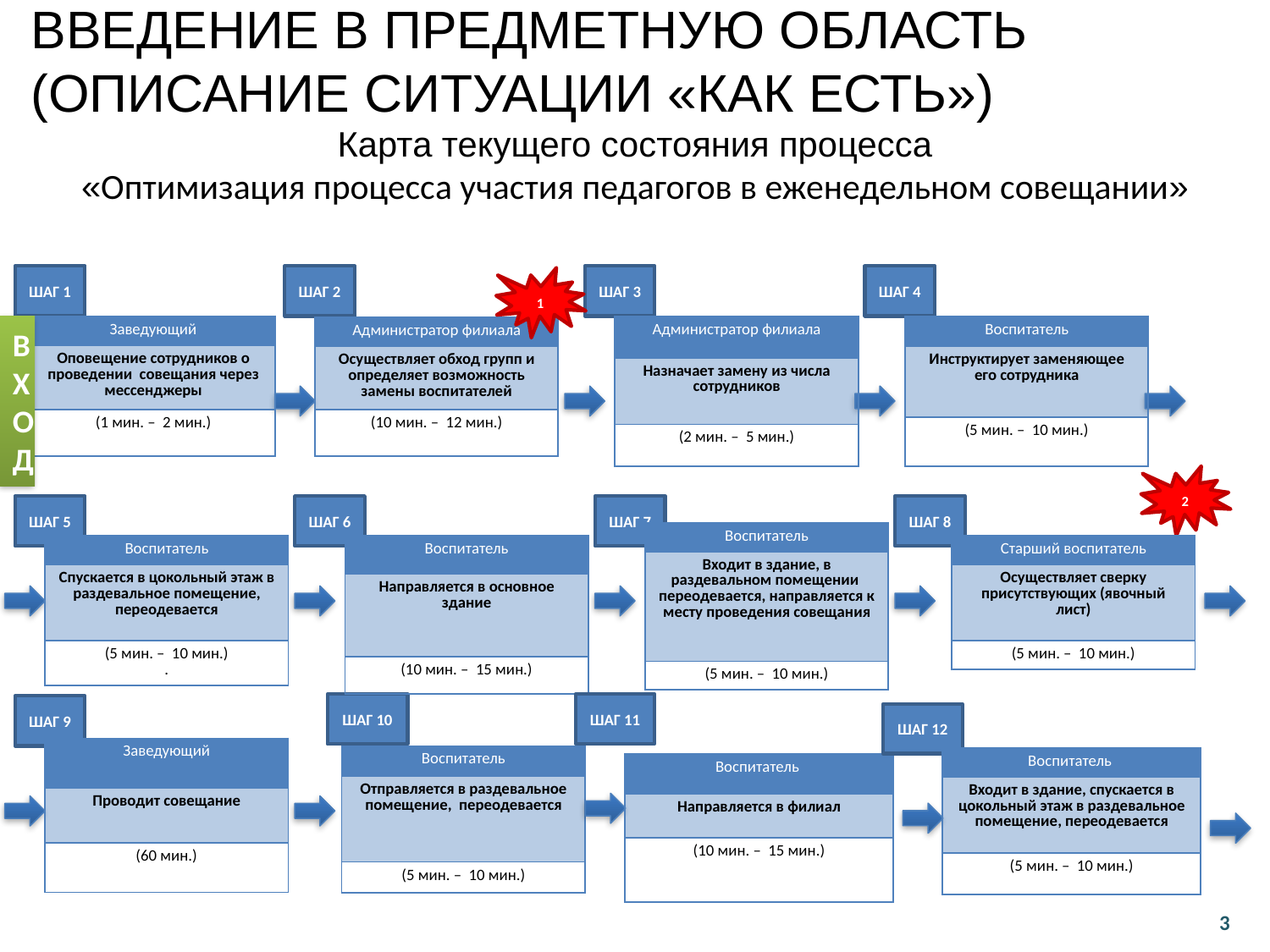

Введение в предметную область
(описание ситуации «как есть»)
# Карта текущего состояния процесса «Оптимизация процесса участия педагогов в еженедельном совещании»
ШАГ 1
ШАГ 2
ШАГ 3
ШАГ 4
1
ВХОД
| Заведующий |
| --- |
| Оповещение сотрудников о проведении совещания через мессенджеры |
| (1 мин. – 2 мин.) |
| Администратор филиала |
| --- |
| Назначает замену из числа сотрудников |
| (2 мин. – 5 мин.) |
| Воспитатель |
| --- |
| Инструктирует заменяющее его сотрудника |
| (5 мин. – 10 мин.) |
| Администратор филиала |
| --- |
| Осуществляет обход групп и определяет возможность замены воспитателей |
| (10 мин. – 12 мин.) |

2
ШАГ 5
ШАГ 6
ШАГ 7
ШАГ 8
| Воспитатель |
| --- |
| Входит в здание, в раздевальном помещении переодевается, направляется к месту проведения совещания |
| (5 мин. – 10 мин.) |
| Воспитатель |
| --- |
| Спускается в цокольный этаж в раздевальное помещение, переодевается |
| (5 мин. – 10 мин.) . |
| Воспитатель |
| --- |
| Направляется в основное здание |
| (10 мин. – 15 мин.) |
| Старший воспитатель |
| --- |
| Осуществляет сверку присутствующих (явочный лист) |
| (5 мин. – 10 мин.) |

ШАГ 10
ШАГ 11
ШАГ 9
ШАГ 12
| Заведующий |
| --- |
| Проводит совещание |
| (60 мин.) |
| Воспитатель |
| --- |
| Отправляется в раздевальное помещение, переодевается |
| (5 мин. – 10 мин.) |
| Воспитатель |
| --- |
| Входит в здание, спускается в цокольный этаж в раздевальное помещение, переодевается |
| (5 мин. – 10 мин.) |
| Воспитатель |
| --- |
| Направляется в филиал |
| (10 мин. – 15 мин.) |

3